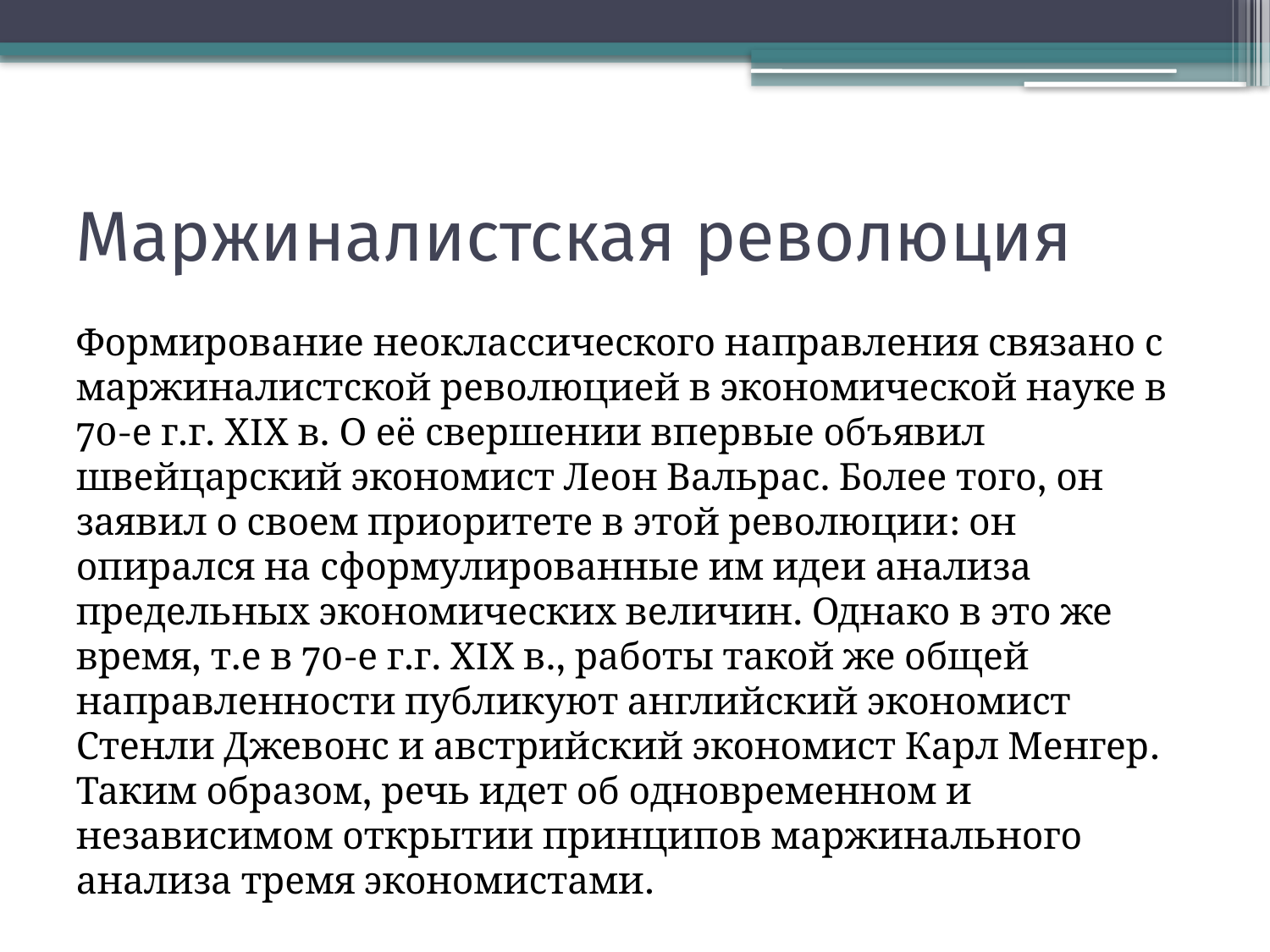

# Маржиналистская революция
Формирование неоклассического направления связано с маржиналистской революцией в экономической науке в 70-е г.г. ХIХ в. О её свершении впервые объявил швейцарский экономист Леон Вальрас. Более того, он заявил о своем приоритете в этой революции: он опирался на сформулированные им идеи анализа предельных экономических величин. Однако в это же время, т.е в 70-е г.г. ХIХ в., работы такой же общей направленности публикуют английский экономист Стенли Джевонс и австрийский экономист Карл Менгер. Таким образом, речь идет об одновременном и независимом открытии принципов маржинального анализа тремя экономистами.